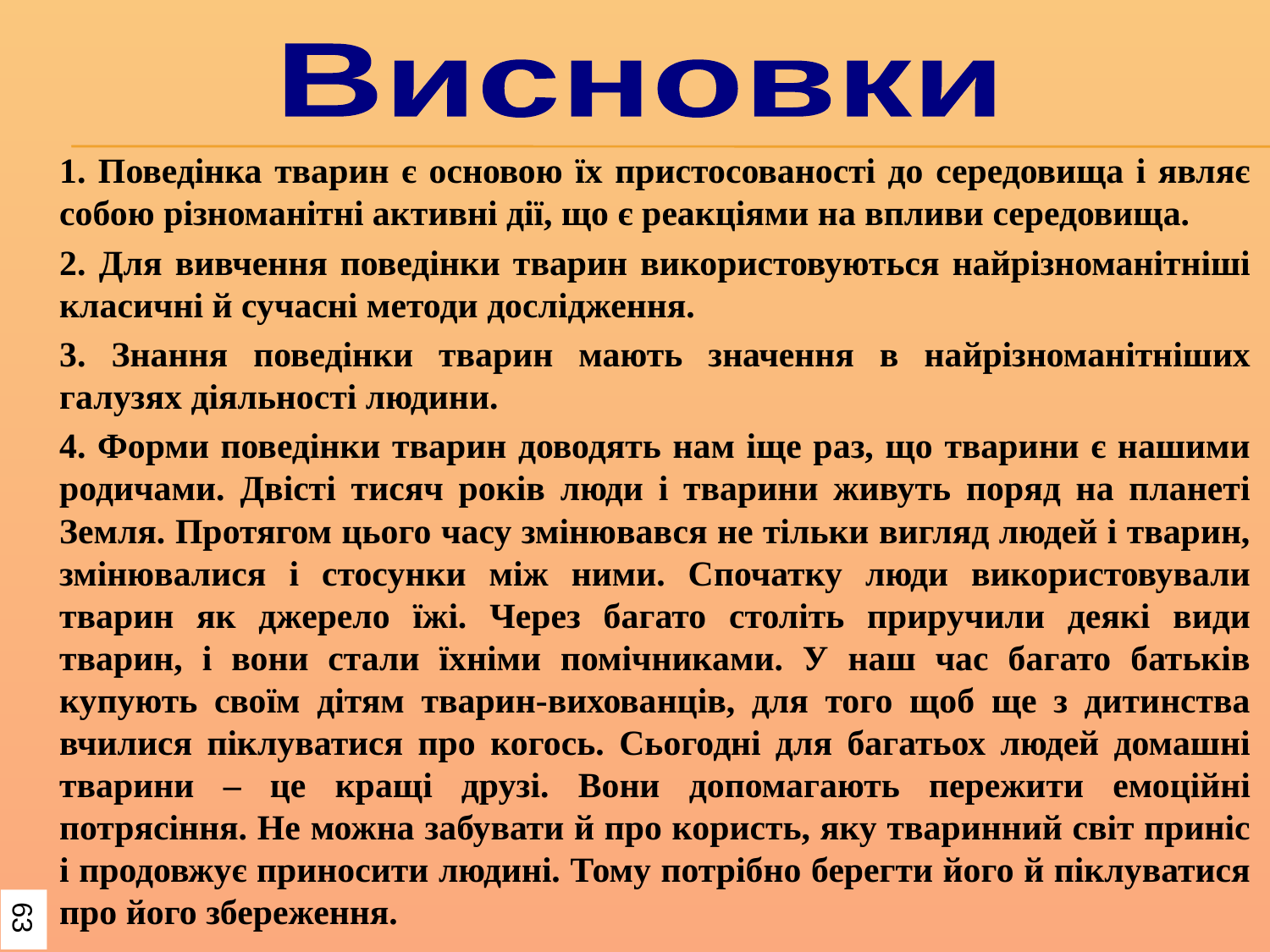

Висновки
1. Поведінка тварин є основою їх пристосованості до середовища і являє собою різноманітні активні дії, що є реакціями на впливи середовища.
2. Для вивчення поведінки тварин використовуються найрізноманітніші класичні й сучасні методи дослідження.
3. Знання поведінки тварин мають значення в найрізноманітніших галузях діяльності людини.
4. Форми поведінки тварин доводять нам іще раз, що тварини є нашими родичами. Двісті тисяч років люди і тварини живуть поряд на планеті Земля. Протягом цього часу змінювався не тільки вигляд людей і тварин, змінювалися і стосунки між ними. Спочатку люди використовували тварин як джерело їжі. Через багато століть приручили деякі види тварин, і вони стали їхніми помічниками. У наш час багато батьків купують своїм дітям тварин-вихованців, для того щоб ще з дитинства вчилися піклуватися про когось. Сьогодні для багатьох людей домашні тварини – це кращі друзі. Вони допомагають пережити емоційні потрясіння. Не можна забувати й про користь, яку тваринний світ приніс і продовжує приносити людині. Тому потрібно берегти його й піклуватися про його збереження.
63